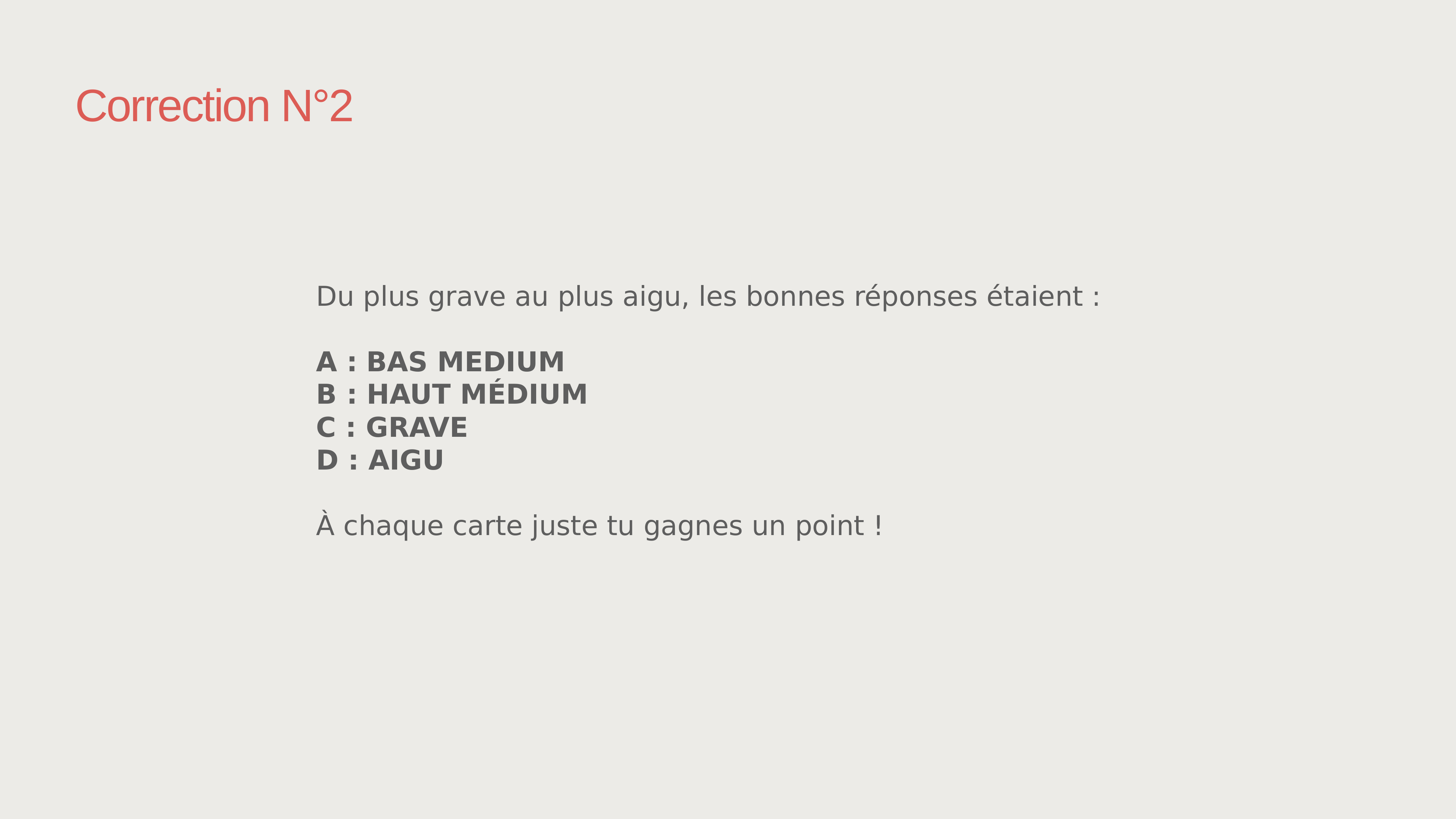

# Correction N°2
Du plus grave au plus aigu, les bonnes réponses étaient :

A : Bas medium
B : haut médium
C : grave
D : aigu

À chaque carte juste tu gagnes un point !